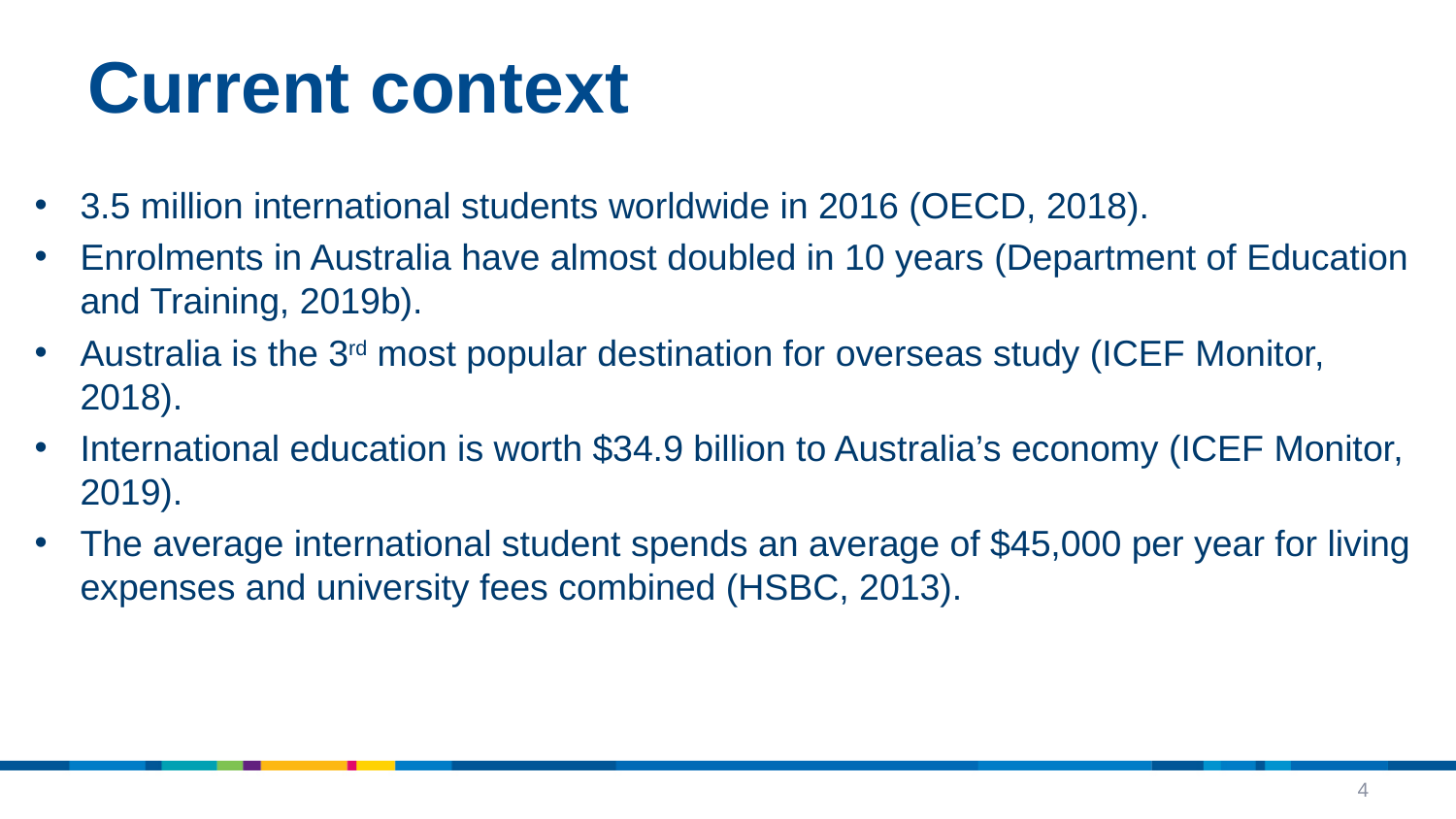

# Current context
3.5 million international students worldwide in 2016 (OECD, 2018).
Enrolments in Australia have almost doubled in 10 years (Department of Education and Training, 2019b).
Australia is the 3rd most popular destination for overseas study (ICEF Monitor, 2018).
International education is worth $34.9 billion to Australia’s economy (ICEF Monitor, 2019).
The average international student spends an average of $45,000 per year for living expenses and university fees combined (HSBC, 2013).

4